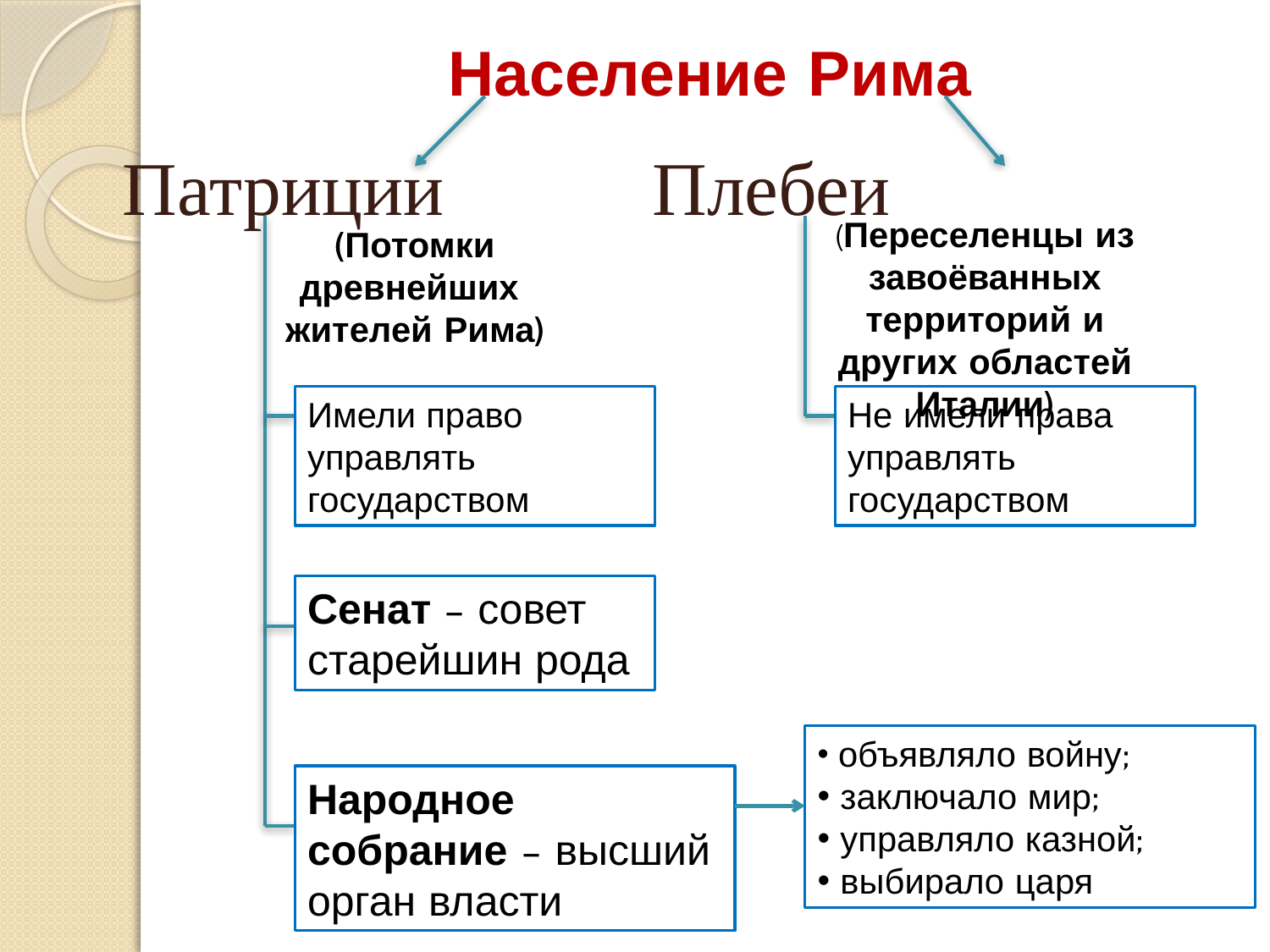

Население Рима
# Патриции           Плебеи

(Переселенцы из завоёванных территорий и других областей Италии)
(Потомки древнейших
жителей Рима)
Имели право управлять государством
Не имели права управлять государством
Сенат – совет старейшин рода
 объявляло войну;
 заключало мир;
 управляло казной;
 выбирало царя
Народное собрание – высший орган власти